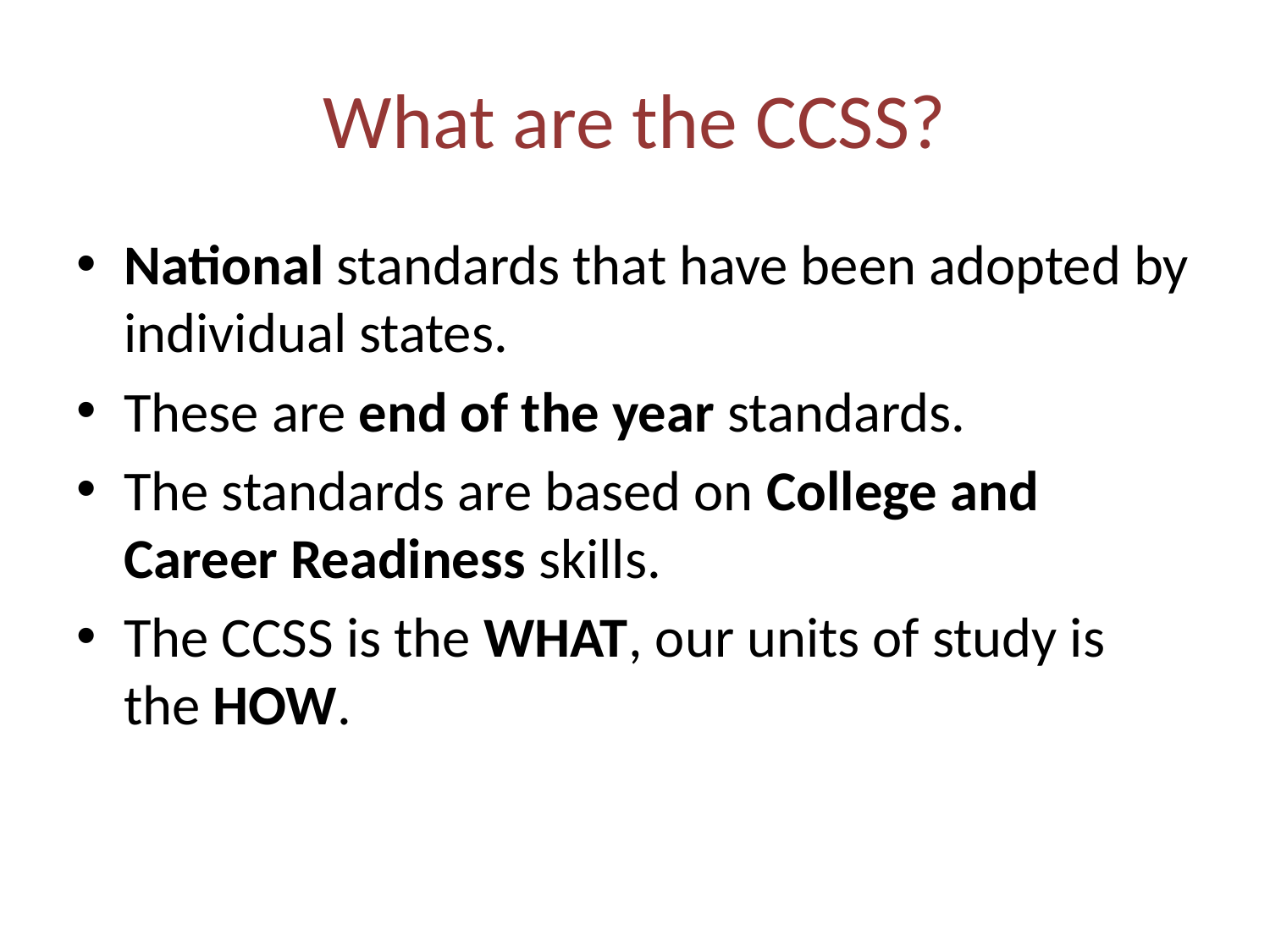

# What are the CCSS?
National standards that have been adopted by individual states.
These are end of the year standards.
The standards are based on College and Career Readiness skills.
The CCSS is the WHAT, our units of study is the HOW.